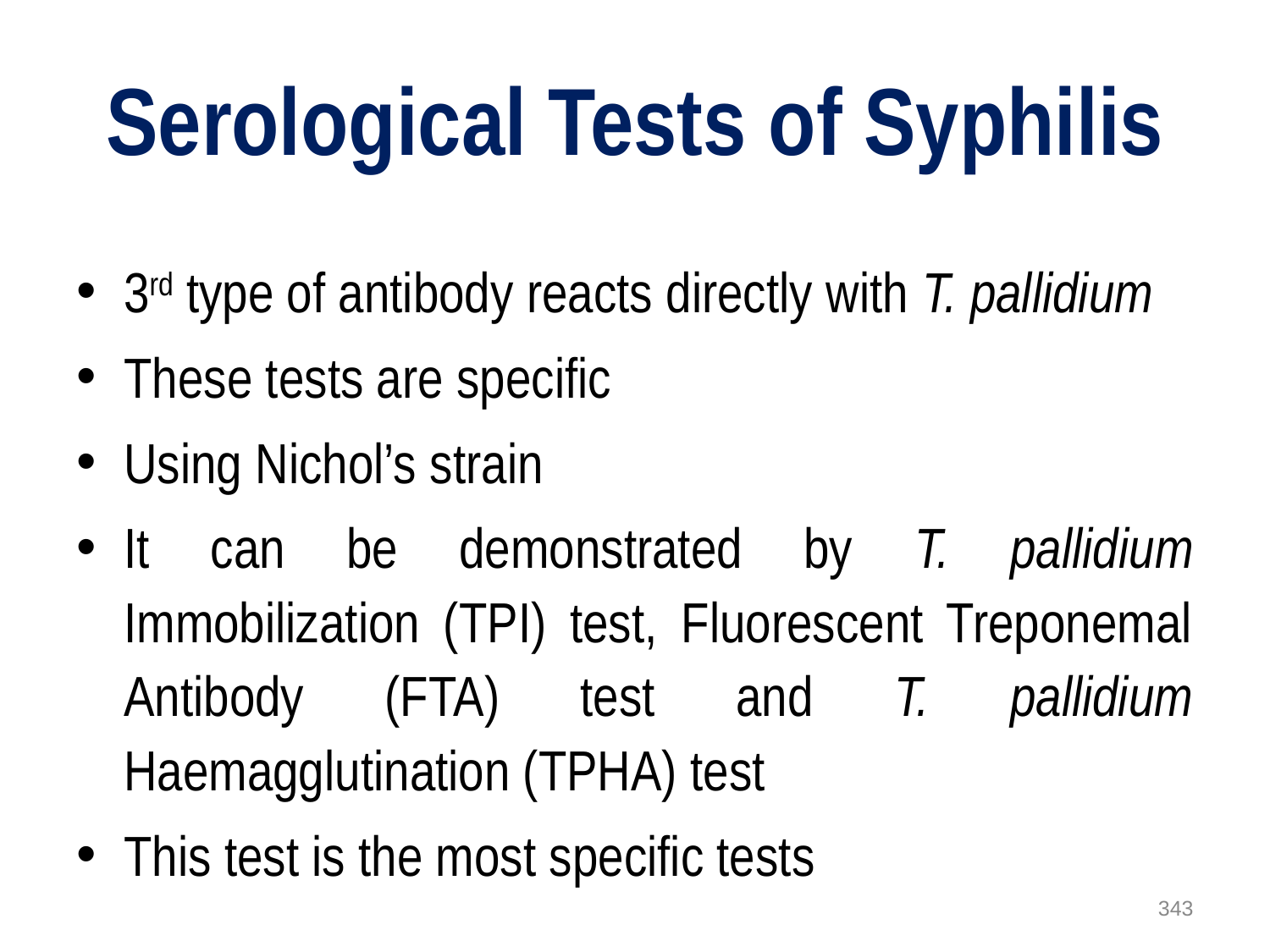

# Serological Tests of Syphilis
3rd type of antibody reacts directly with T. pallidium
These tests are specific
Using Nichol’s strain
It can be demonstrated by T. pallidium Immobilization (TPI) test, Fluorescent Treponemal Antibody (FTA) test and T. pallidium Haemagglutination (TPHA) test
This test is the most specific tests

343